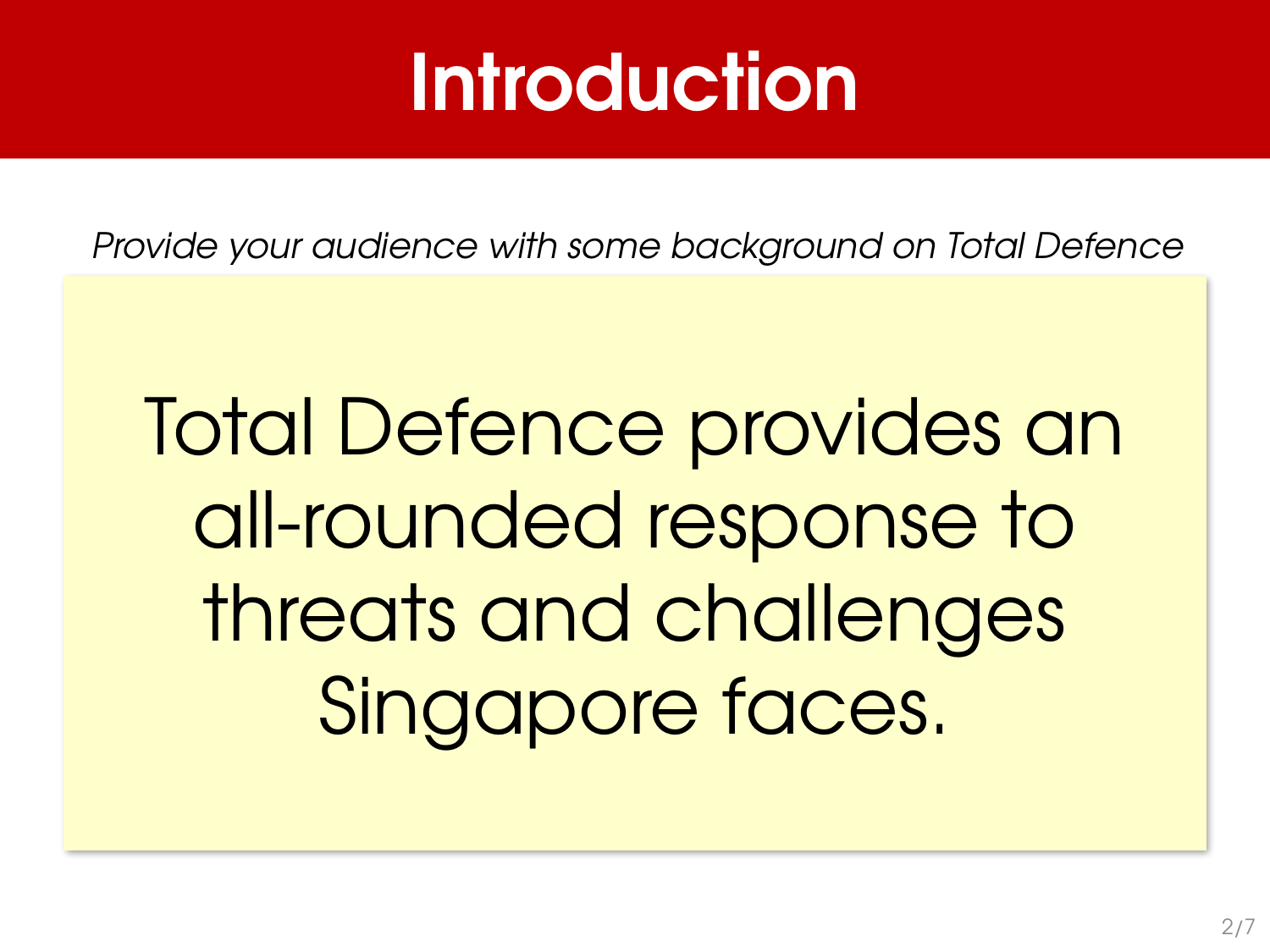

# Introduction
Provide your audience with some background on Total Defence
Total Defence provides an all-rounded response to threats and challenges Singapore faces.
2/7